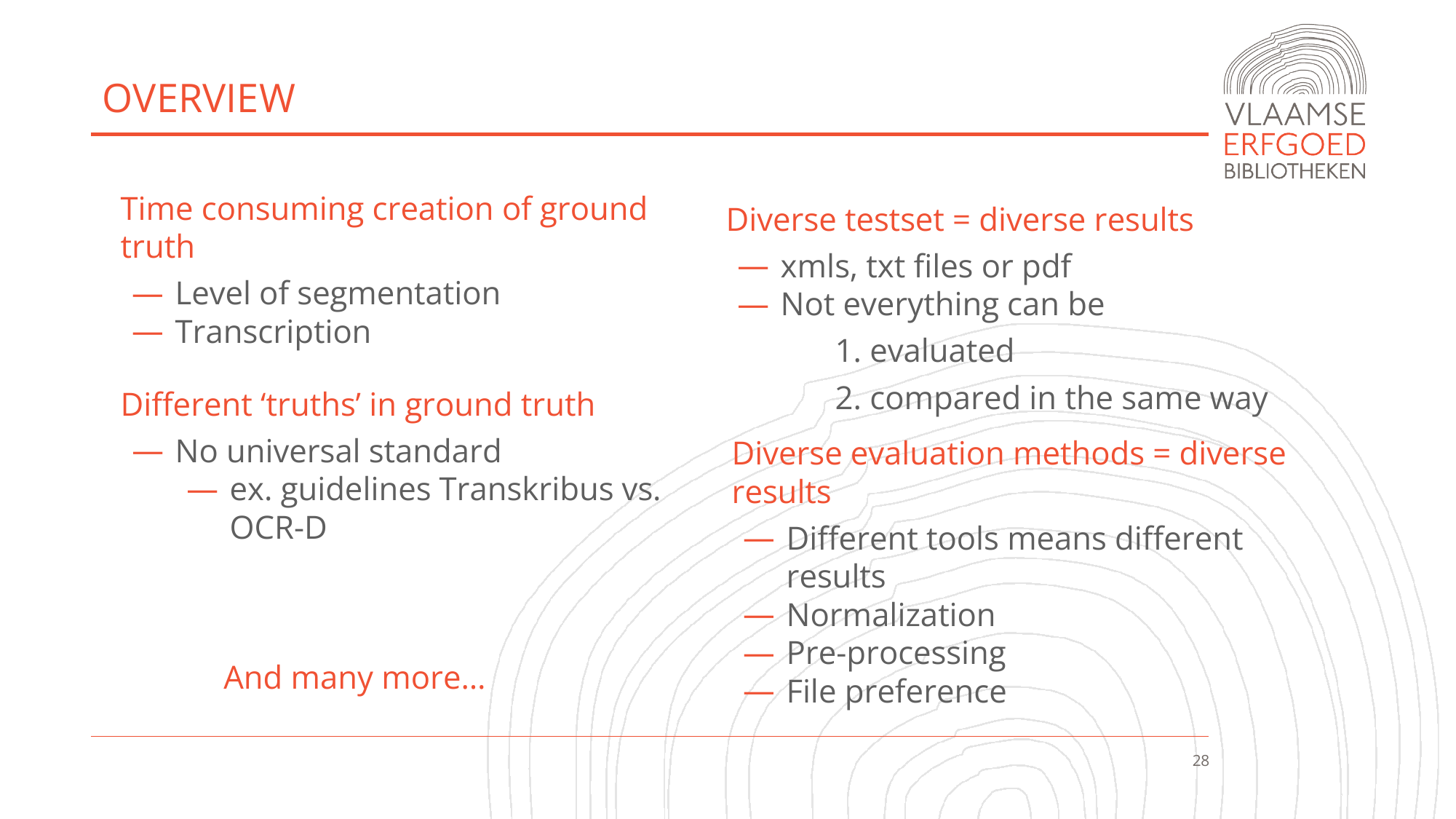

# OVERVIEW
Time consuming creation of ground truth
Level of segmentation
Transcription

Diverse testset = diverse results
xmls, txt files or pdf
Not everything can be
1. evaluated
2. compared in the same way

Different ‘truths’ in ground truth
No universal standard
ex. guidelines Transkribus vs. OCR-D
Diverse evaluation methods = diverse results
Different tools means different results
Normalization
Pre-processing
File preference
And many more…
28